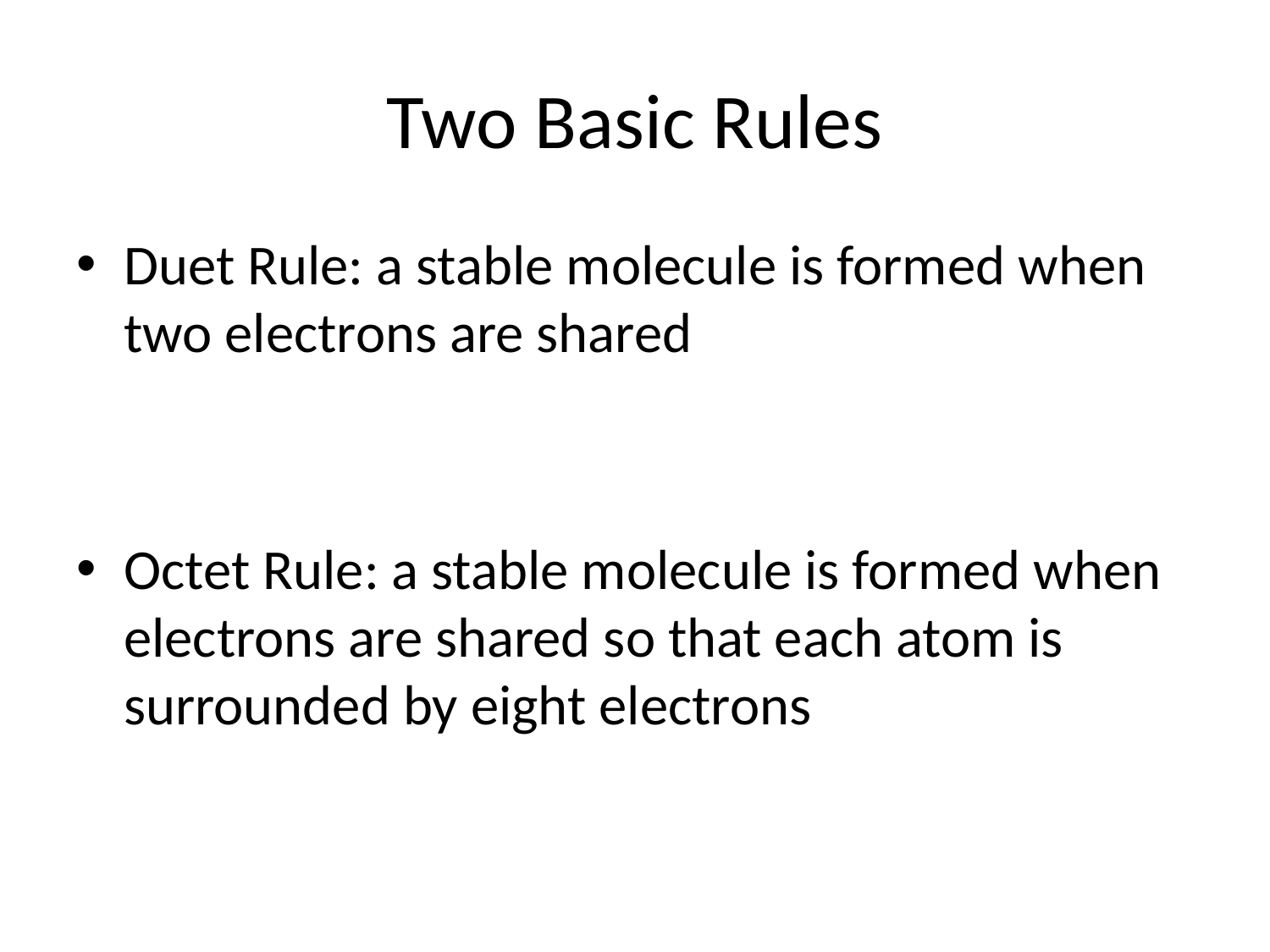

# Two Basic Rules
Duet Rule: a stable molecule is formed when two electrons are shared

Octet Rule: a stable molecule is formed when electrons are shared so that each atom is surrounded by eight electrons